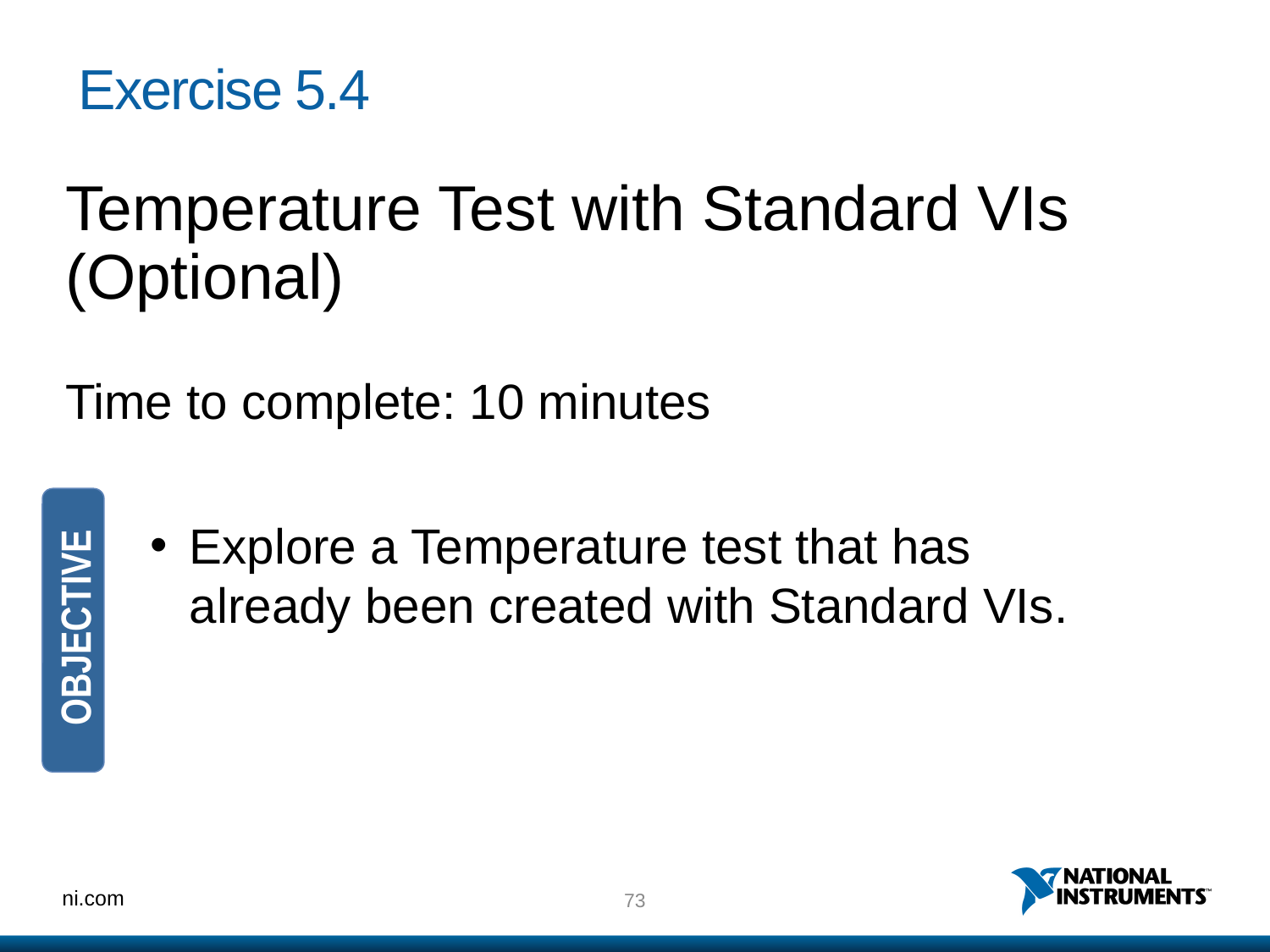

# Exercise 5.4
Temperature Test with Standard VIs (Optional)

Time to complete: 10 minutes
Explore a Temperature test that has already been created with Standard VIs.
OBJECTIVE